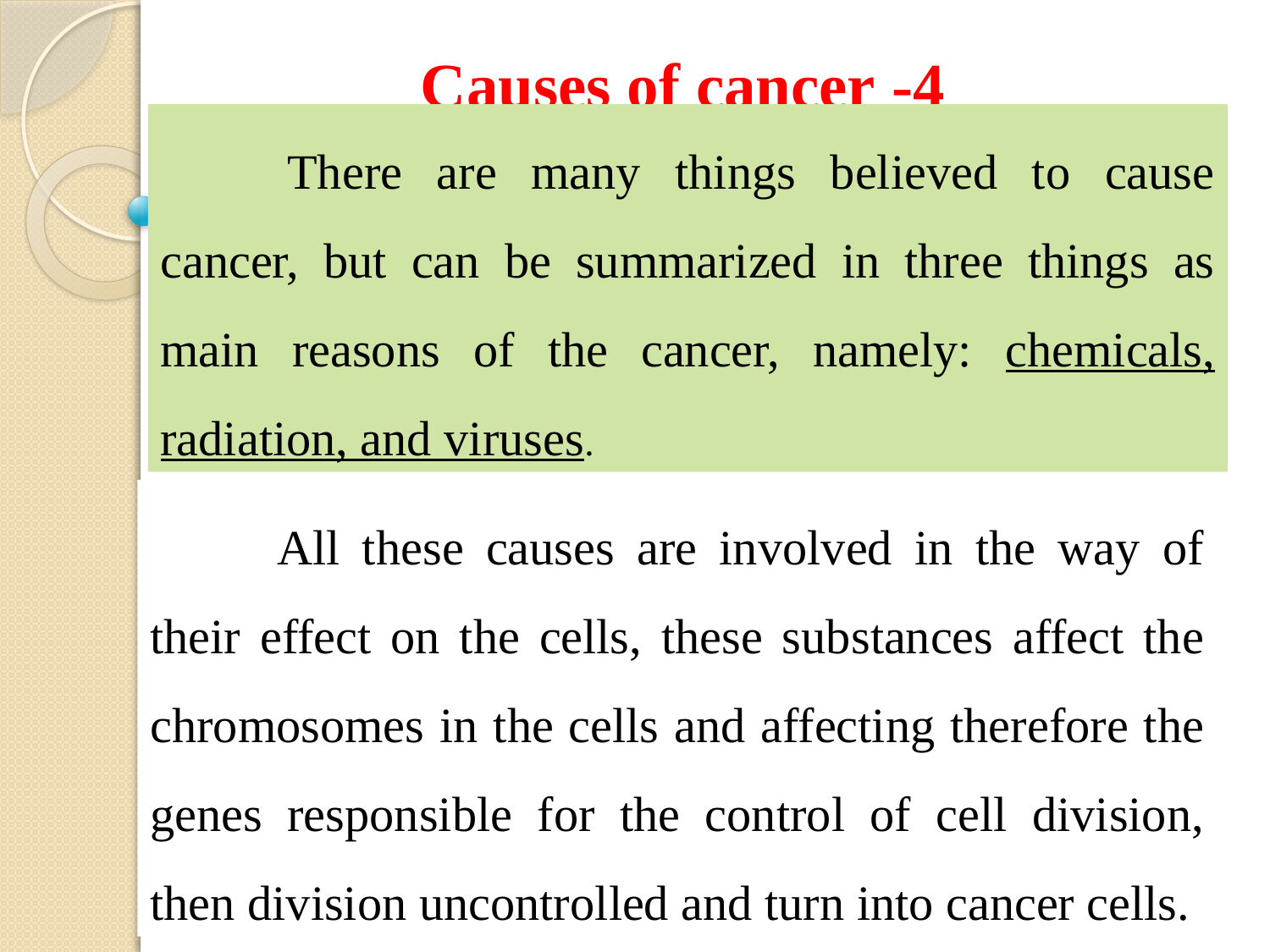

4- Causes of cancer
	There are many things believed to cause cancer, but can be summarized in three things as main reasons of the cancer, namely: chemicals, radiation, and viruses.
	All these causes are involved in the way of their effect on the cells, these substances affect the chromosomes in the cells and affecting therefore the genes responsible for the control of cell division, then division uncontrolled and turn into cancer cells.